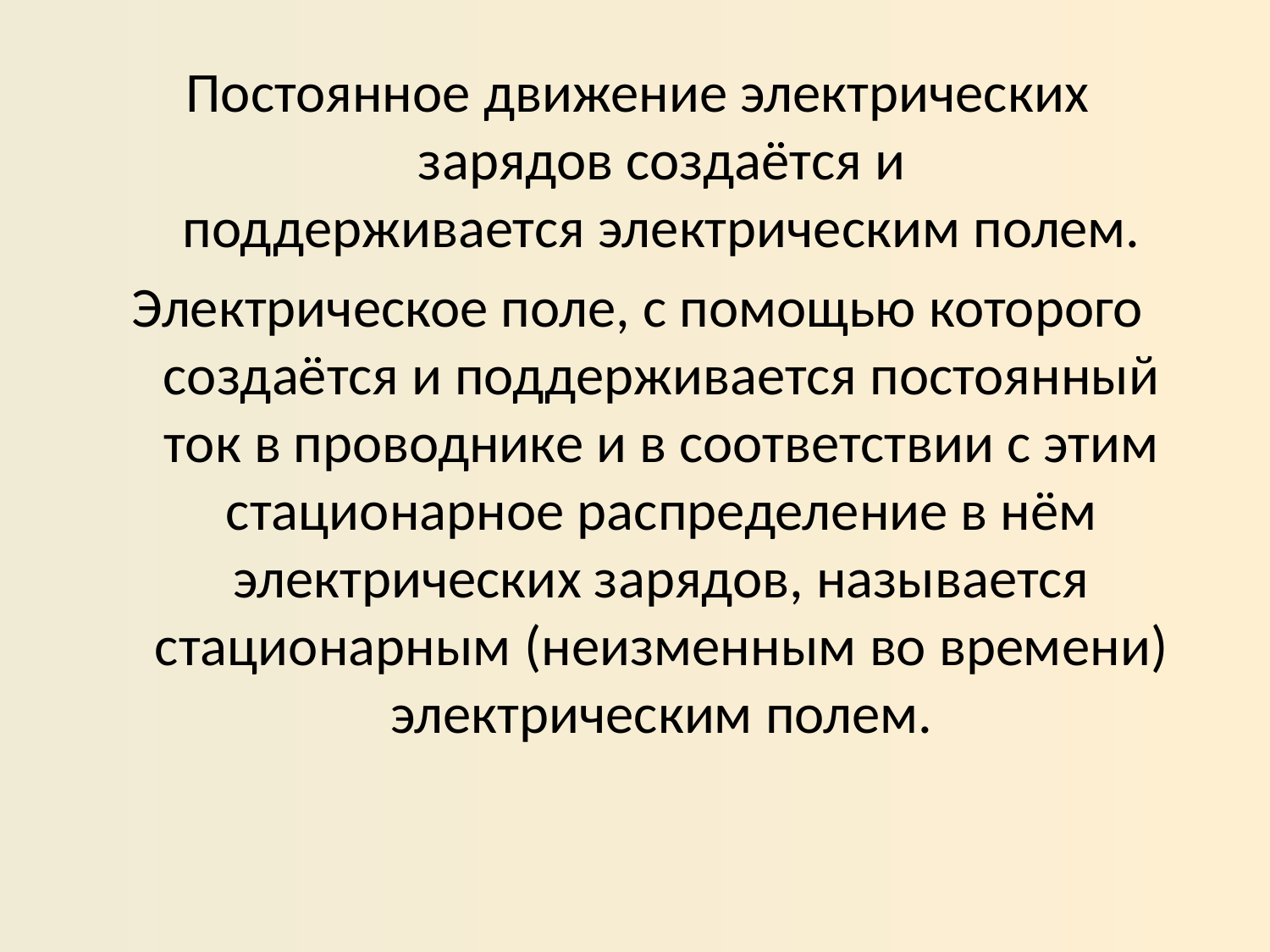

#
Постоянное движение электрических зарядов создаётся и поддерживается электрическим полем.
Электрическое поле, с помощью которого создаётся и поддерживается постоянный ток в проводнике и в соответствии с этим стационарное распределение в нём электрических зарядов, называется стационарным (неизменным во времени) электрическим полем.